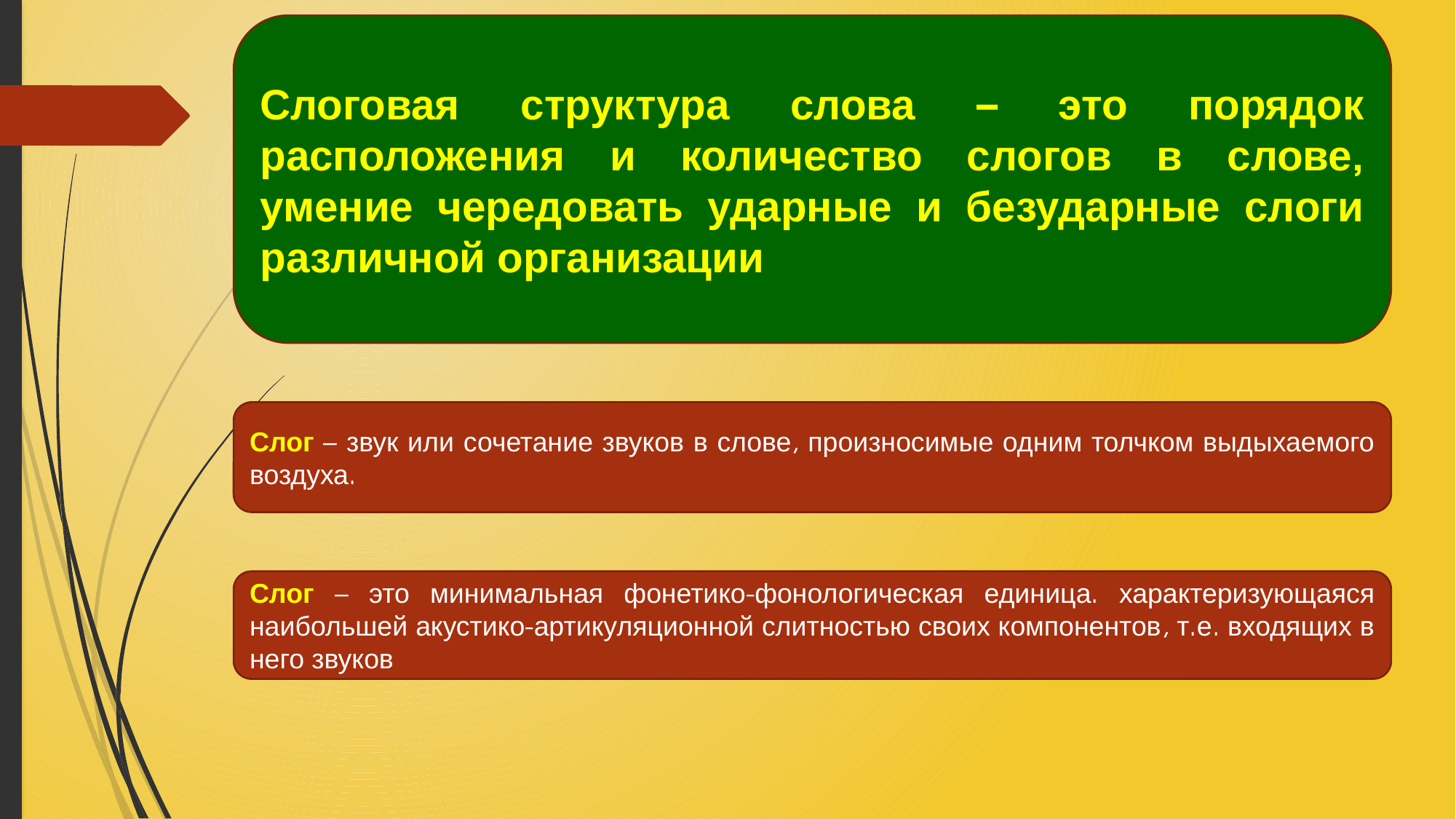

Слоговая структура слова – это порядок расположения и количество слогов в слове, умение чередовать ударные и безударные слоги различной организации
#

Слог – звук или сочетание звуков в слове, произносимые одним толчком выдыхаемого воздуха.
Слог – это минимальная фонетико-фонологическая единица. характеризующаяся наибольшей акустико-артикуляционной слитностью своих компонентов, т.е. входящих в него звуков